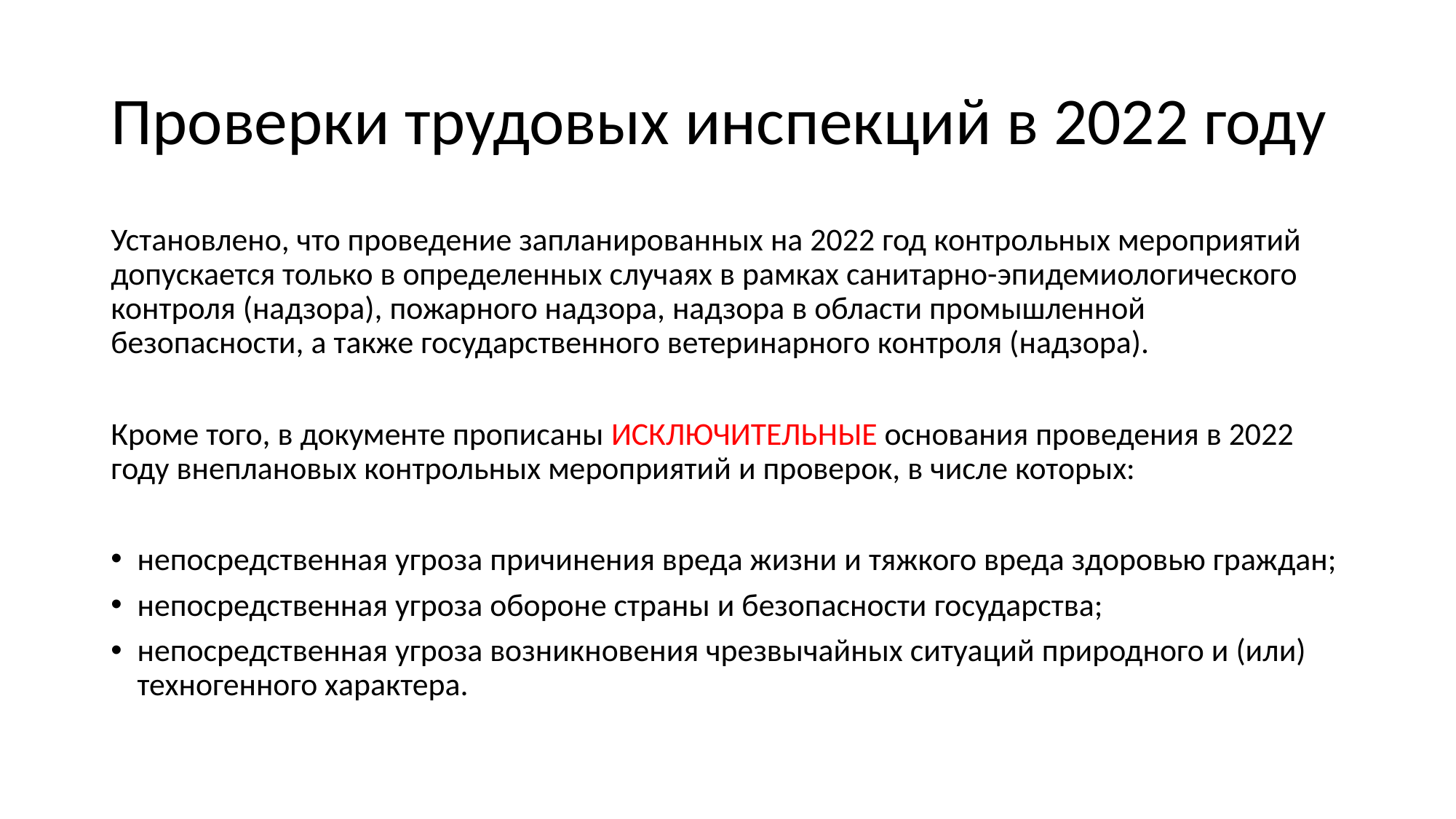

# Проверки трудовых инспекций в 2022 году
Установлено, что проведение запланированных на 2022 год контрольных мероприятий допускается только в определенных случаях в рамках санитарно-эпидемиологического контроля (надзора), пожарного надзора, надзора в области промышленной безопасности, а также государственного ветеринарного контроля (надзора).

Кроме того, в документе прописаны исключительные основания проведения в 2022 году внеплановых контрольных мероприятий и проверок, в числе которых:

непосредственная угроза причинения вреда жизни и тяжкого вреда здоровью граждан;
непосредственная угроза обороне страны и безопасности государства;
непосредственная угроза возникновения чрезвычайных ситуаций природного и (или) техногенного характера.